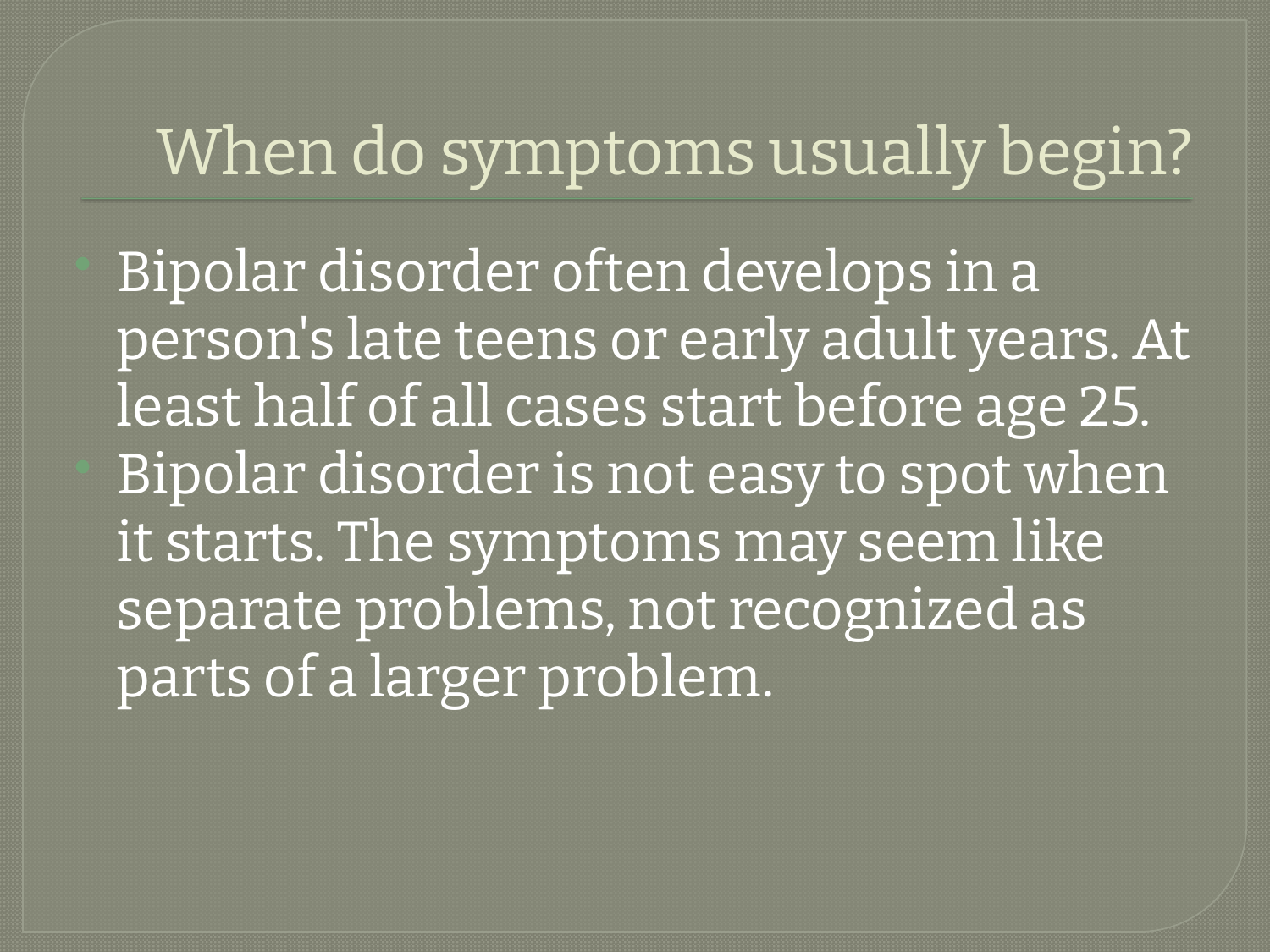

# When do symptoms usually begin?
Bipolar disorder often develops in a person's late teens or early adult years. At least half of all cases start before age 25.
Bipolar disorder is not easy to spot when it starts. The symptoms may seem like separate problems, not recognized as parts of a larger problem.